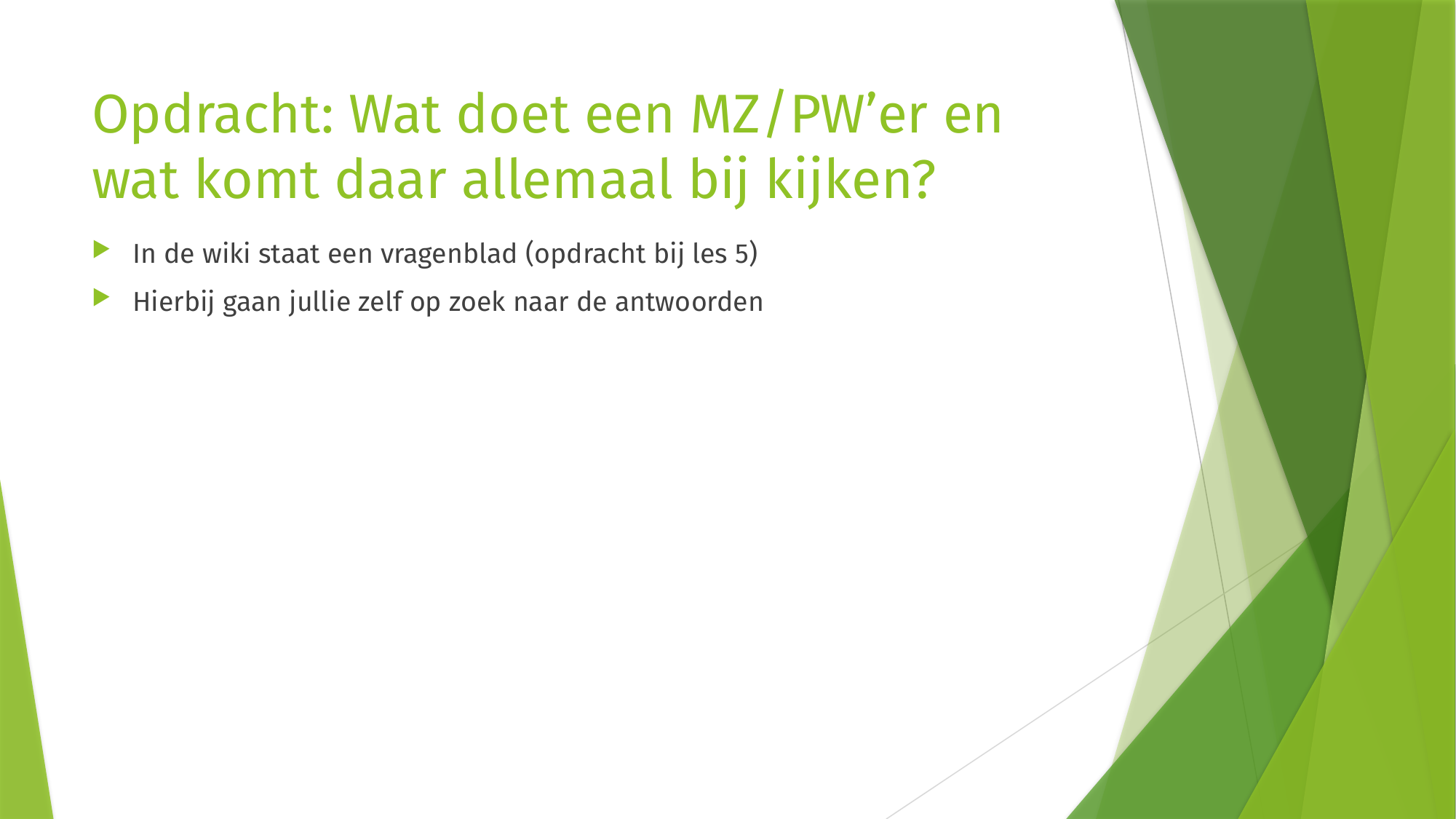

# Opdracht: Wat doet een MZ/PW’er en wat komt daar allemaal bij kijken?
In de wiki staat een vragenblad (opdracht bij les 5)
Hierbij gaan jullie zelf op zoek naar de antwoorden